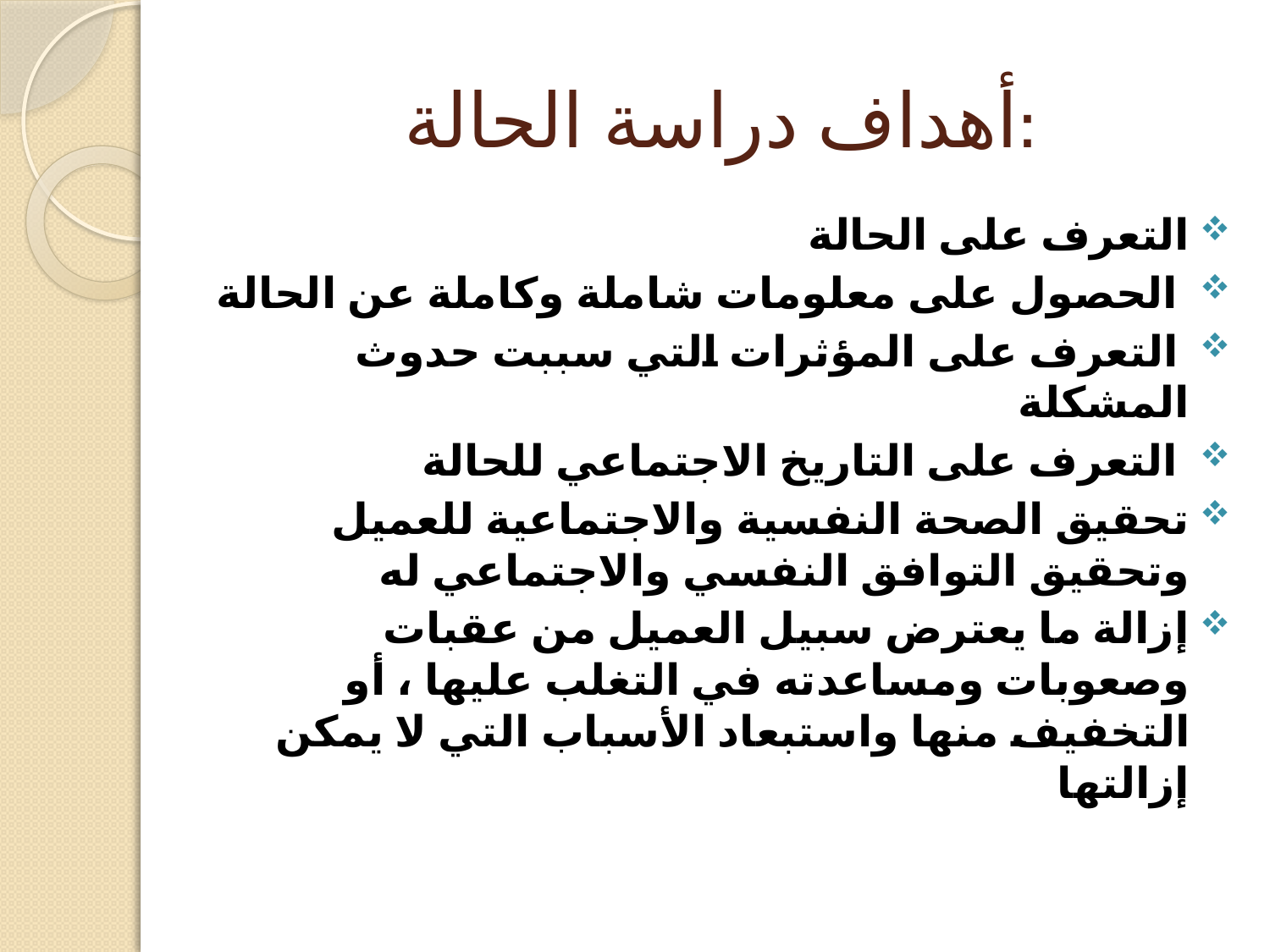

# أهداف دراسة الحالة:
التعرف على الحالة
 الحصول على معلومات شاملة وكاملة عن الحالة
 التعرف على المؤثرات التي سببت حدوث المشكلة
 التعرف على التاريخ الاجتماعي للحالة
تحقيق الصحة النفسية والاجتماعية للعميل وتحقيق التوافق النفسي والاجتماعي له
إزالة ما يعترض سبيل العميل من عقبات وصعوبات ومساعدته في التغلب عليها ، أو التخفيف منها واستبعاد الأسباب التي لا يمكن إزالتها